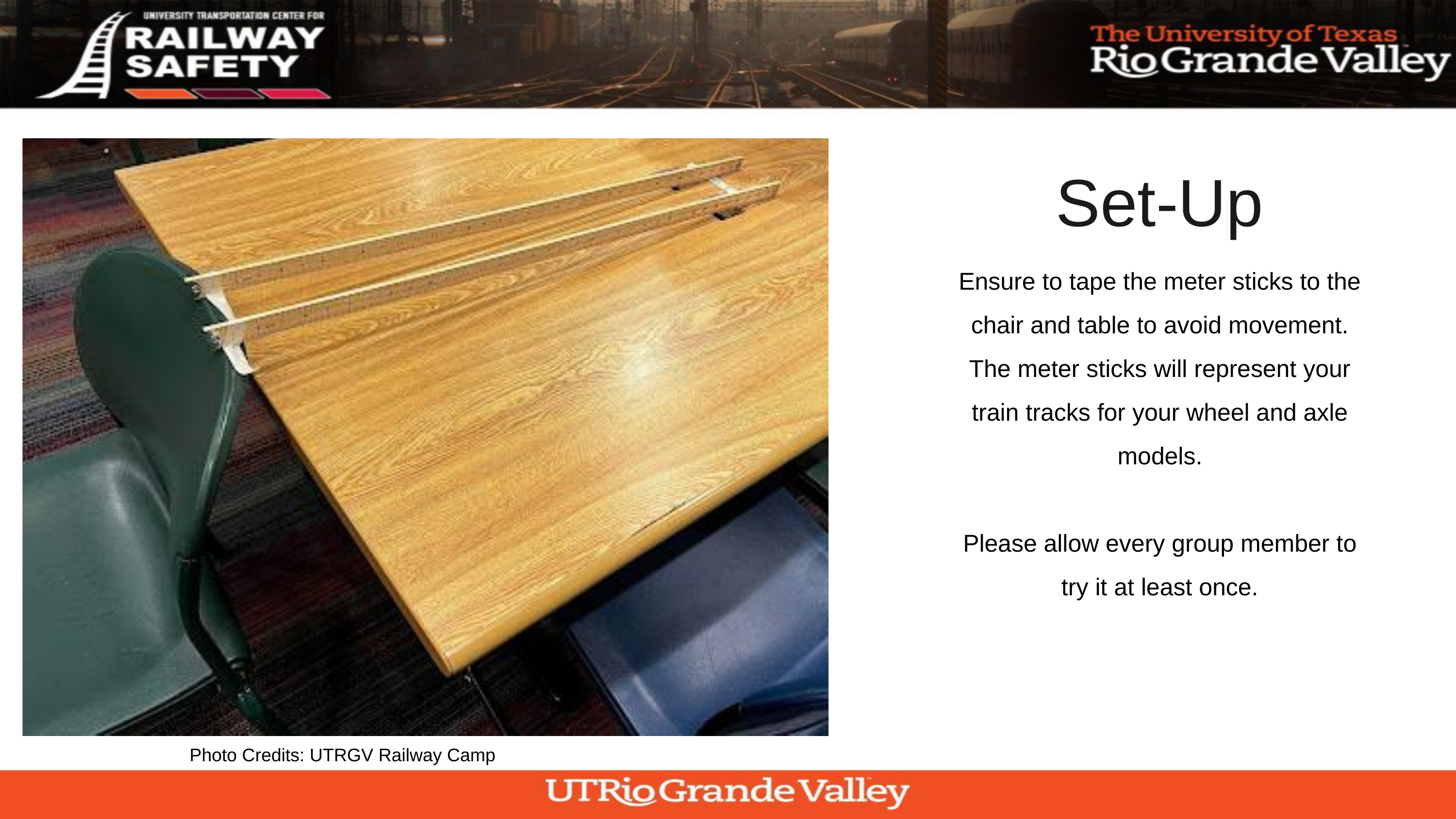

Set-Up
Ensure to tape the meter sticks to the chair and table to avoid movement. The meter sticks will represent your train tracks for your wheel and axle models.

Please allow every group member to try it at least once.
Photo Credits: UTRGV Railway Camp